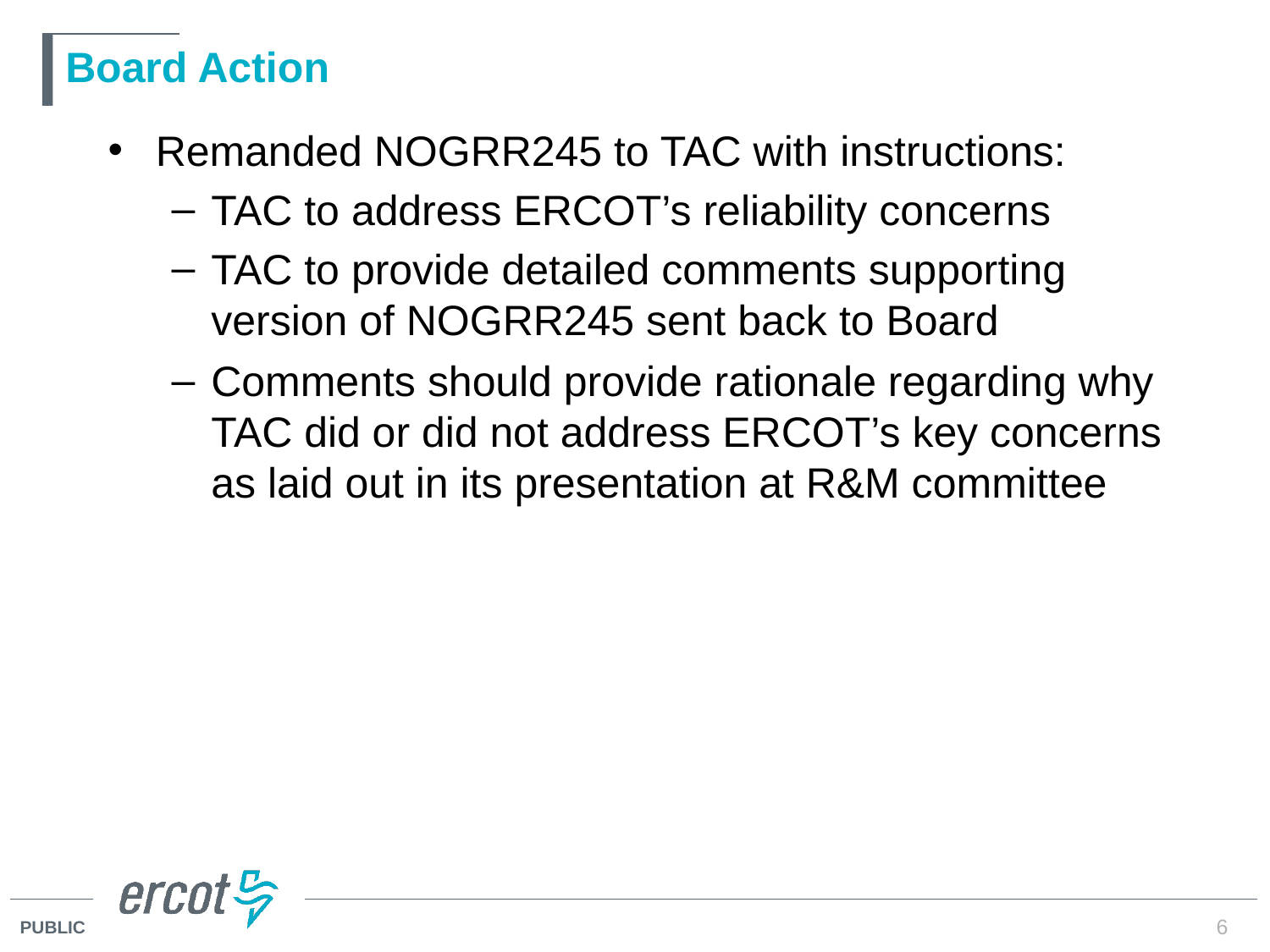

# Board Action
Remanded NOGRR245 to TAC with instructions:
TAC to address ERCOT’s reliability concerns
TAC to provide detailed comments supporting version of NOGRR245 sent back to Board
Comments should provide rationale regarding why TAC did or did not address ERCOT’s key concerns as laid out in its presentation at R&M committee
6